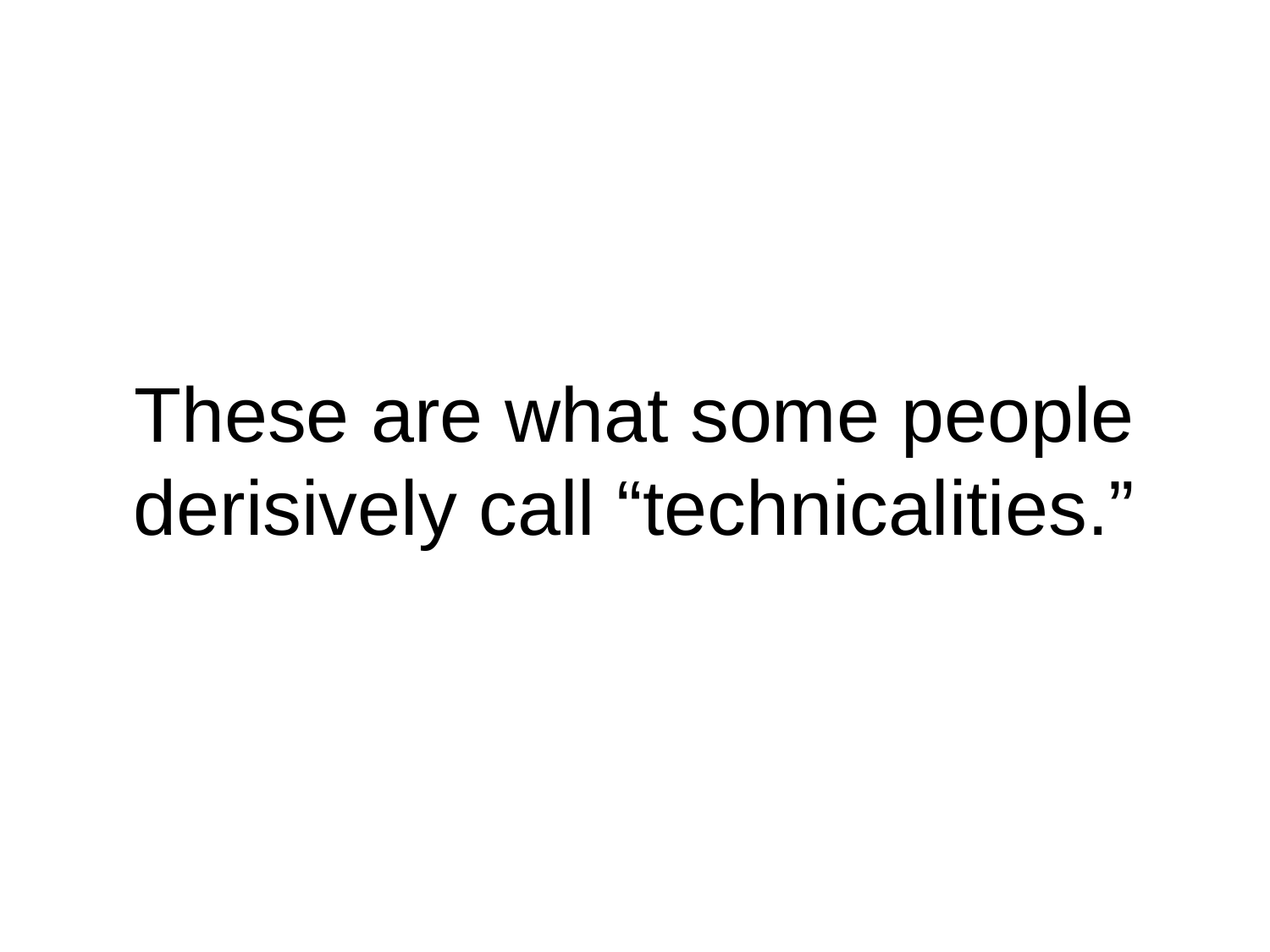

# These are what some people derisively call “technicalities.”